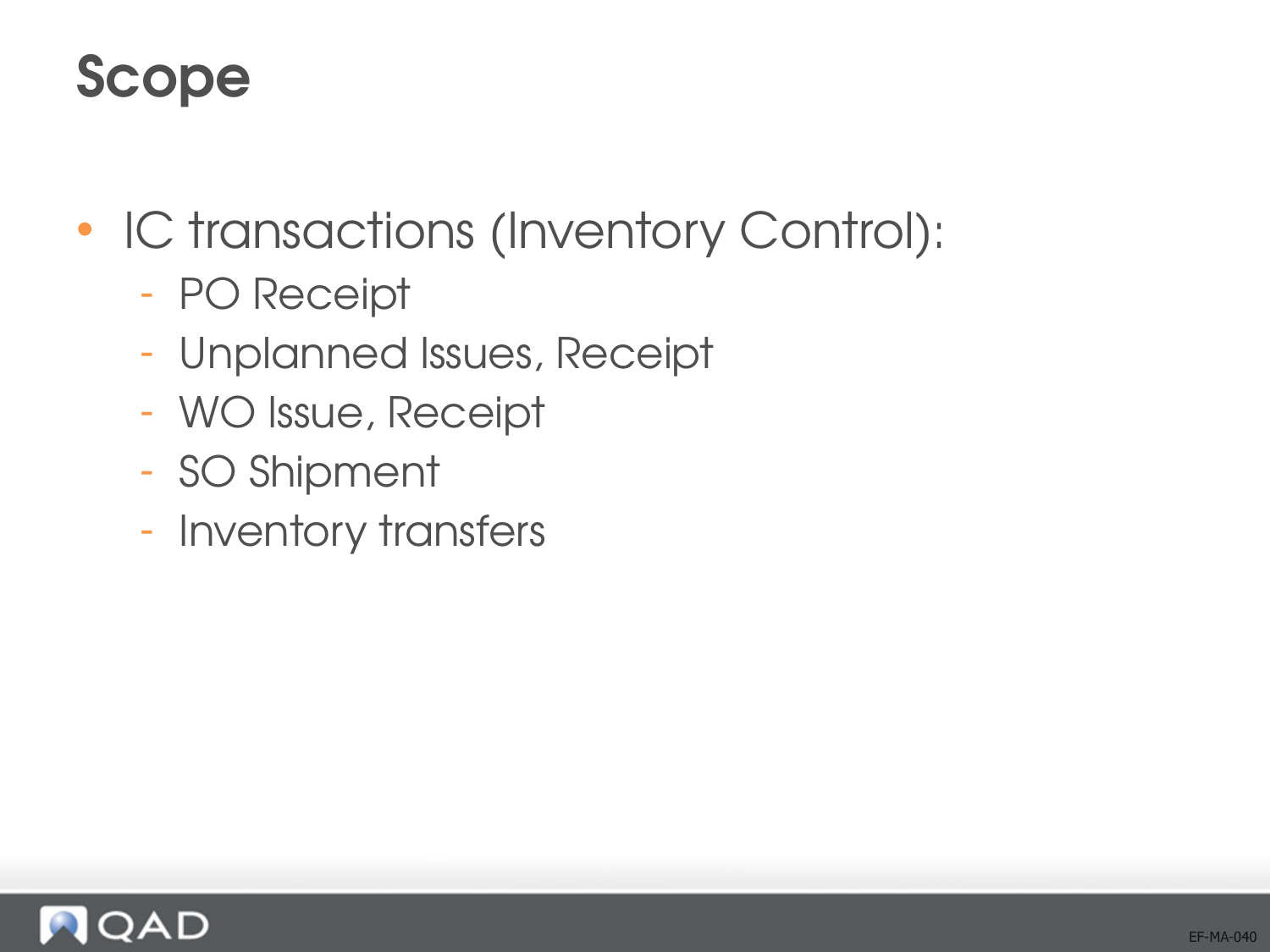

# Scope

IC transactions (Inventory Control):
PO Receipt
Unplanned Issues, Receipt
WO Issue, Receipt
SO Shipment
Inventory transfers

EF-MA-040